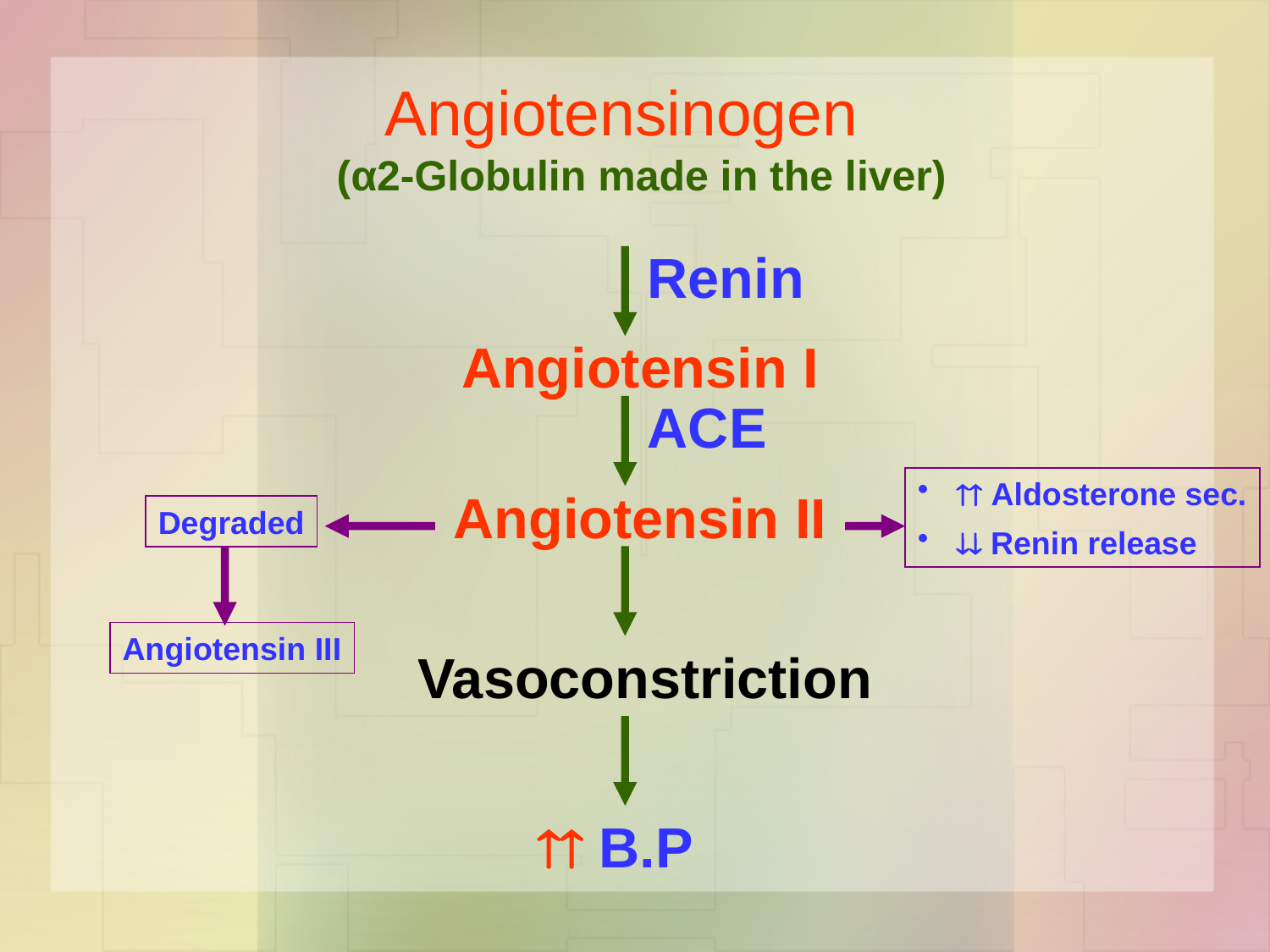

Angiotensinogen
  (α2-Globulin made in the liver)
Renin

Angiotensin I
ACE

 ↑↑ Aldosterone sec.
 ↓↓ Renin release
Angiotensin II
Degraded

Angiotensin III
Vasoconstriction

↑↑ B.P